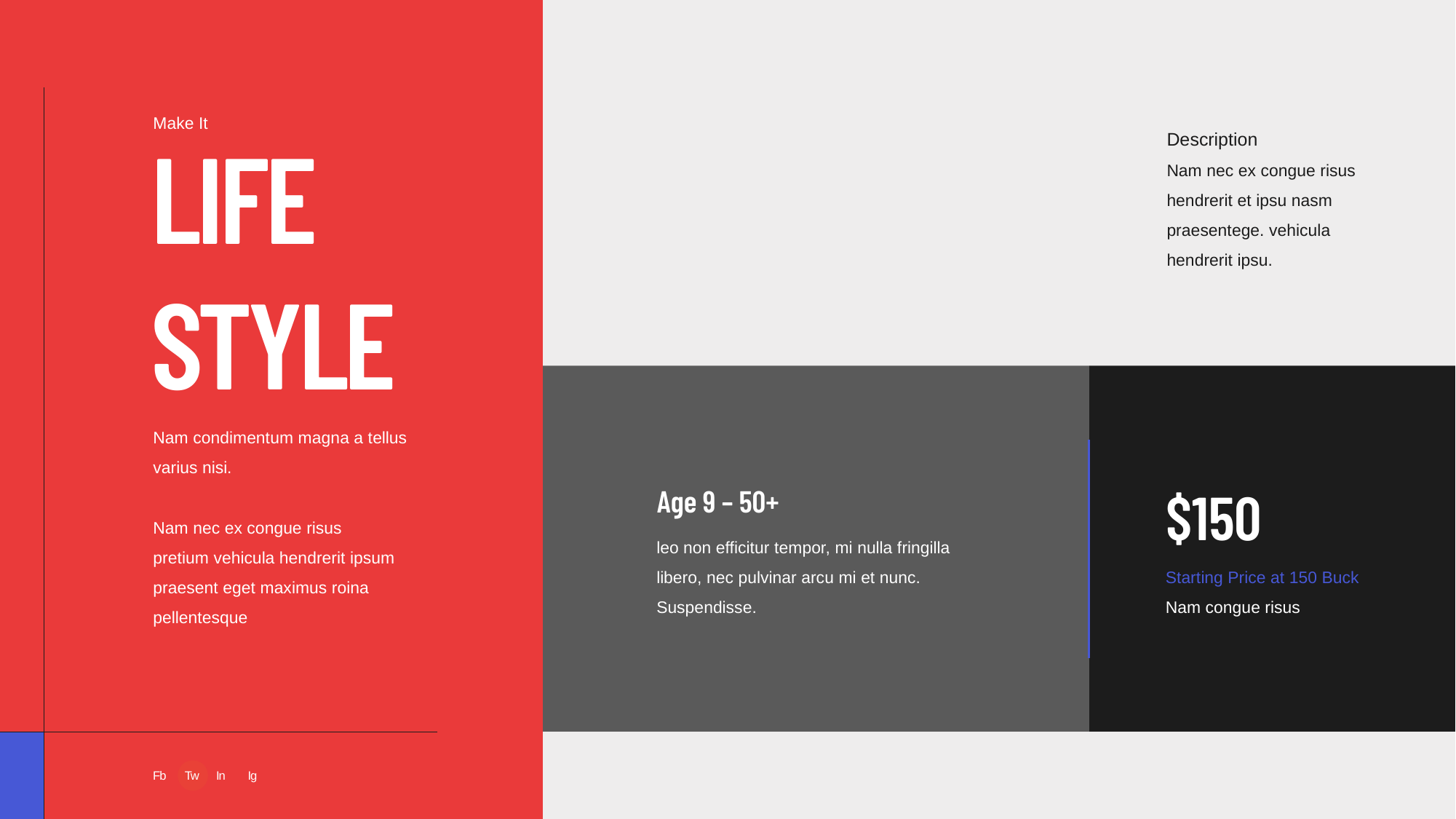

Make It
LIFE
STYLE
Description
Nam nec ex congue risus hendrerit et ipsu nasm praesentege. vehicula hendrerit ipsu.

Nam condimentum magna a tellus varius nisi.

Nam nec ex congue risus
pretium vehicula hendrerit ipsum praesent eget maximus roina pellentesque
$150
Age 9 – 50+
leo non efficitur tempor, mi nulla fringilla libero, nec pulvinar arcu mi et nunc. Suspendisse.
Starting Price at 150 Buck Nam congue risus

Fb
Tw
In
Ig